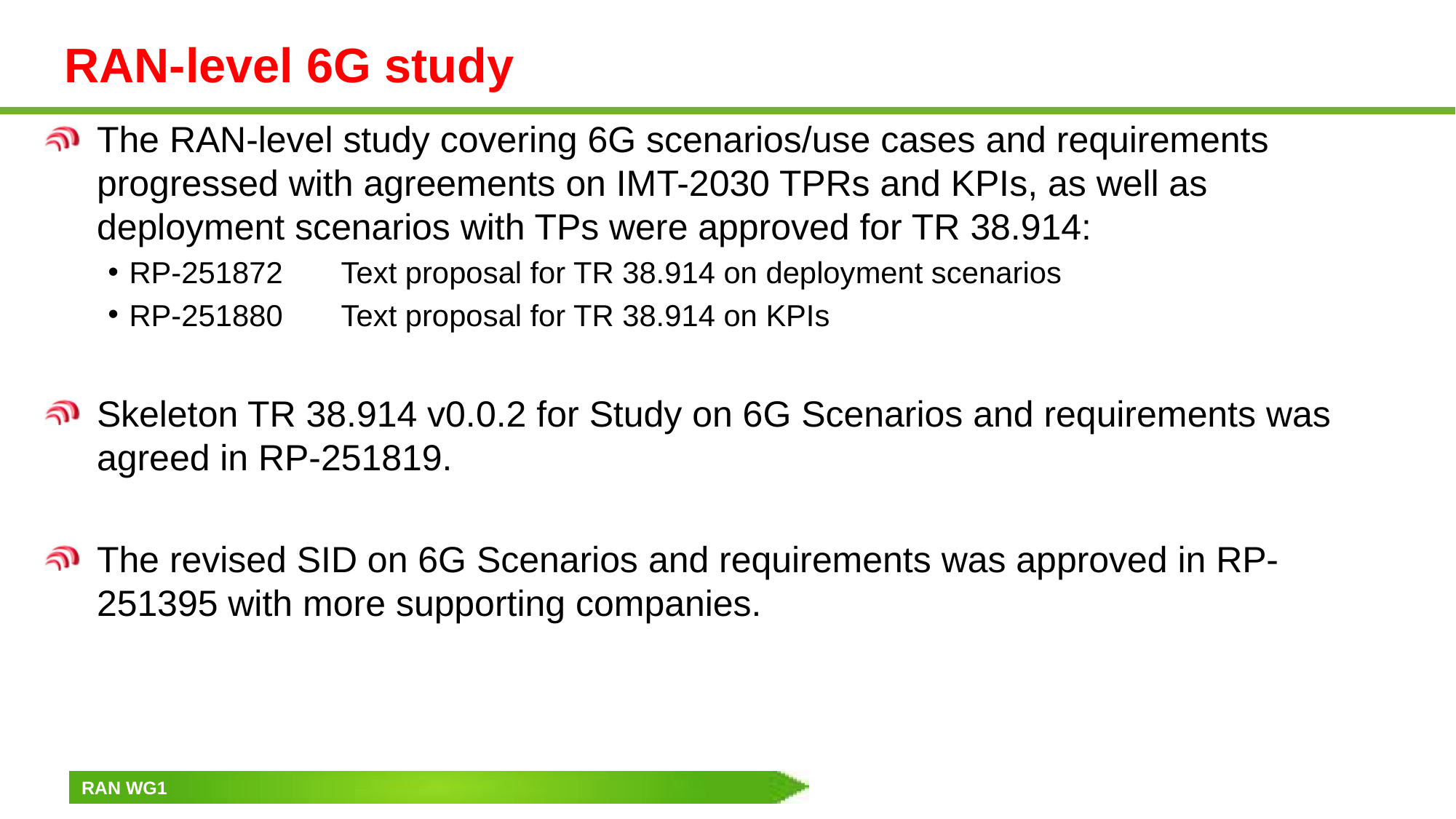

# RAN-level 6G study
The RAN-level study covering 6G scenarios/use cases and requirements progressed with agreements on IMT-2030 TPRs and KPIs, as well as deployment scenarios with TPs were approved for TR 38.914:
RP-251872       Text proposal for TR 38.914 on deployment scenarios
RP-251880       Text proposal for TR 38.914 on KPIs

Skeleton TR 38.914 v0.0.2 for Study on 6G Scenarios and requirements was agreed in RP-251819.

The revised SID on 6G Scenarios and requirements was approved in RP-251395 with more supporting companies.